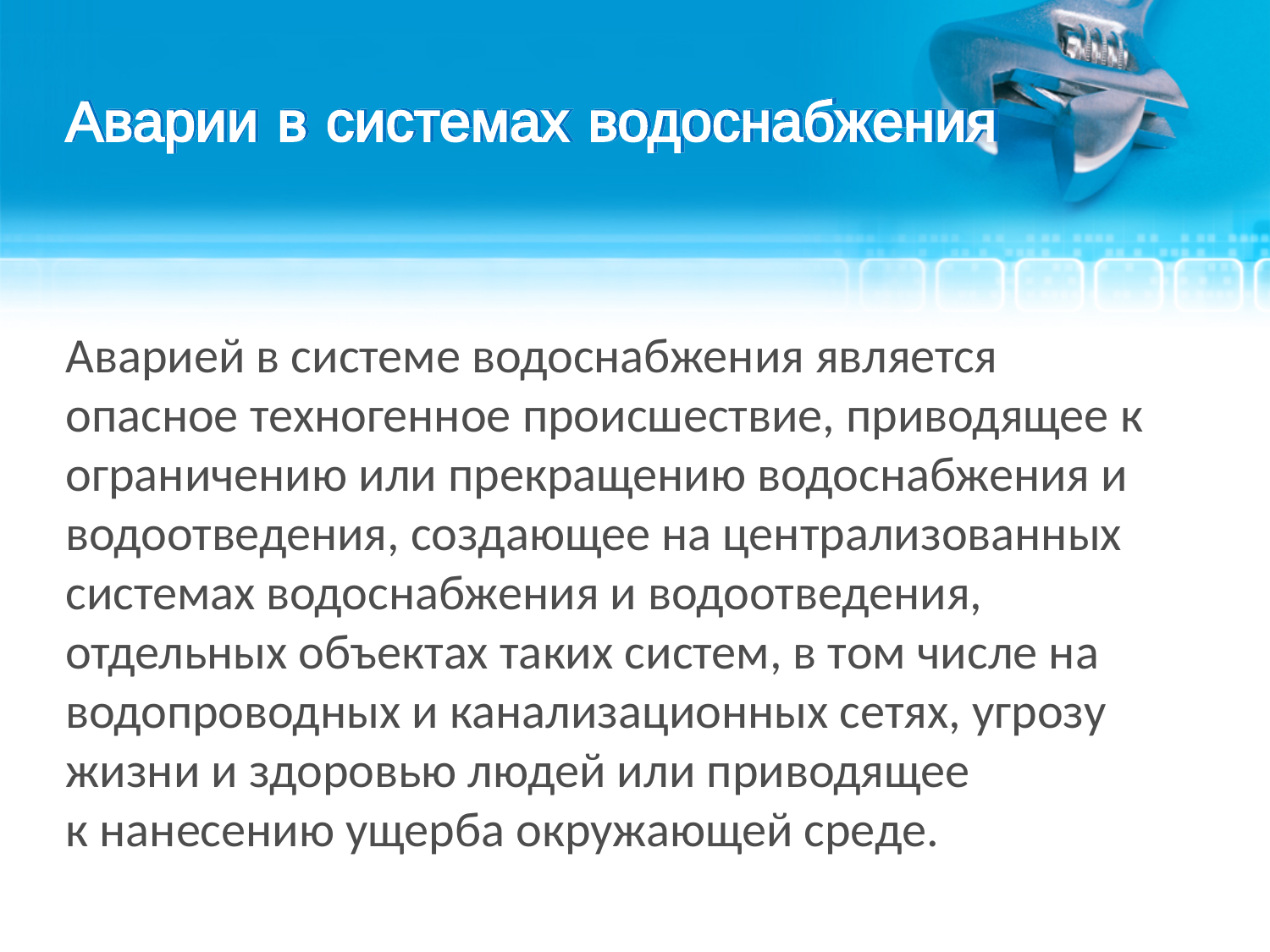

# Аварии в системах водоснабжения
Аварией в системе водоснабжения является опасное техногенное происшествие, приводящее к ограничению или прекращению водоснабжения и водоотведения, создающее на централизованных системах водоснабжения и водоотведения, отдельных объектах таких систем, в том числе на водопроводных и канализационных сетях, угрозу жизни и здоровью людей или приводящее
к нанесению ущерба окружающей среде.